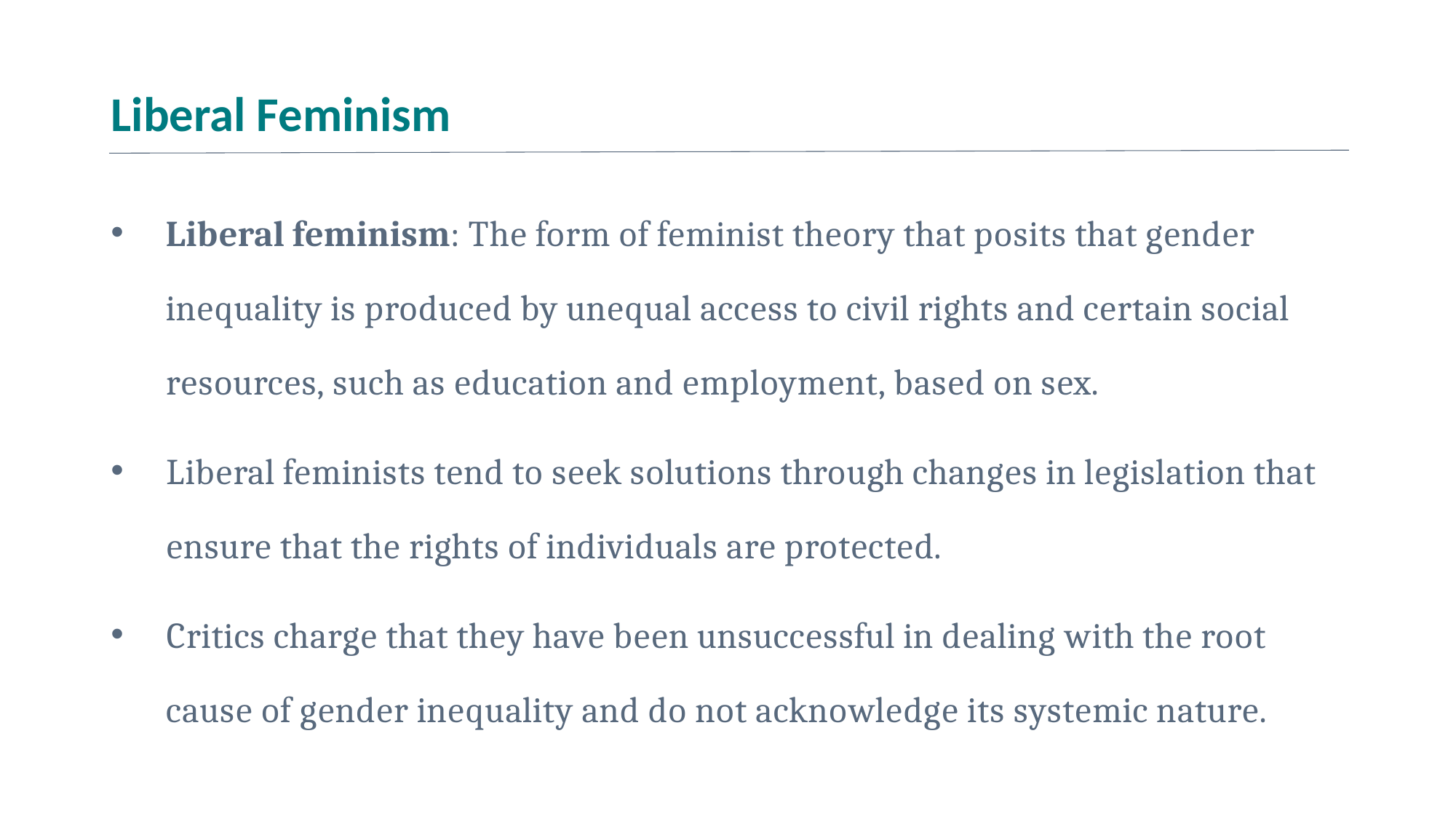

# Liberal Feminism
Liberal feminism: The form of feminist theory that posits that gender inequality is produced by unequal access to civil rights and certain social resources, such as education and employment, based on sex.
Liberal feminists tend to seek solutions through changes in legislation that ensure that the rights of individuals are protected.
Critics charge that they have been unsuccessful in dealing with the root cause of gender inequality and do not acknowledge its systemic nature.